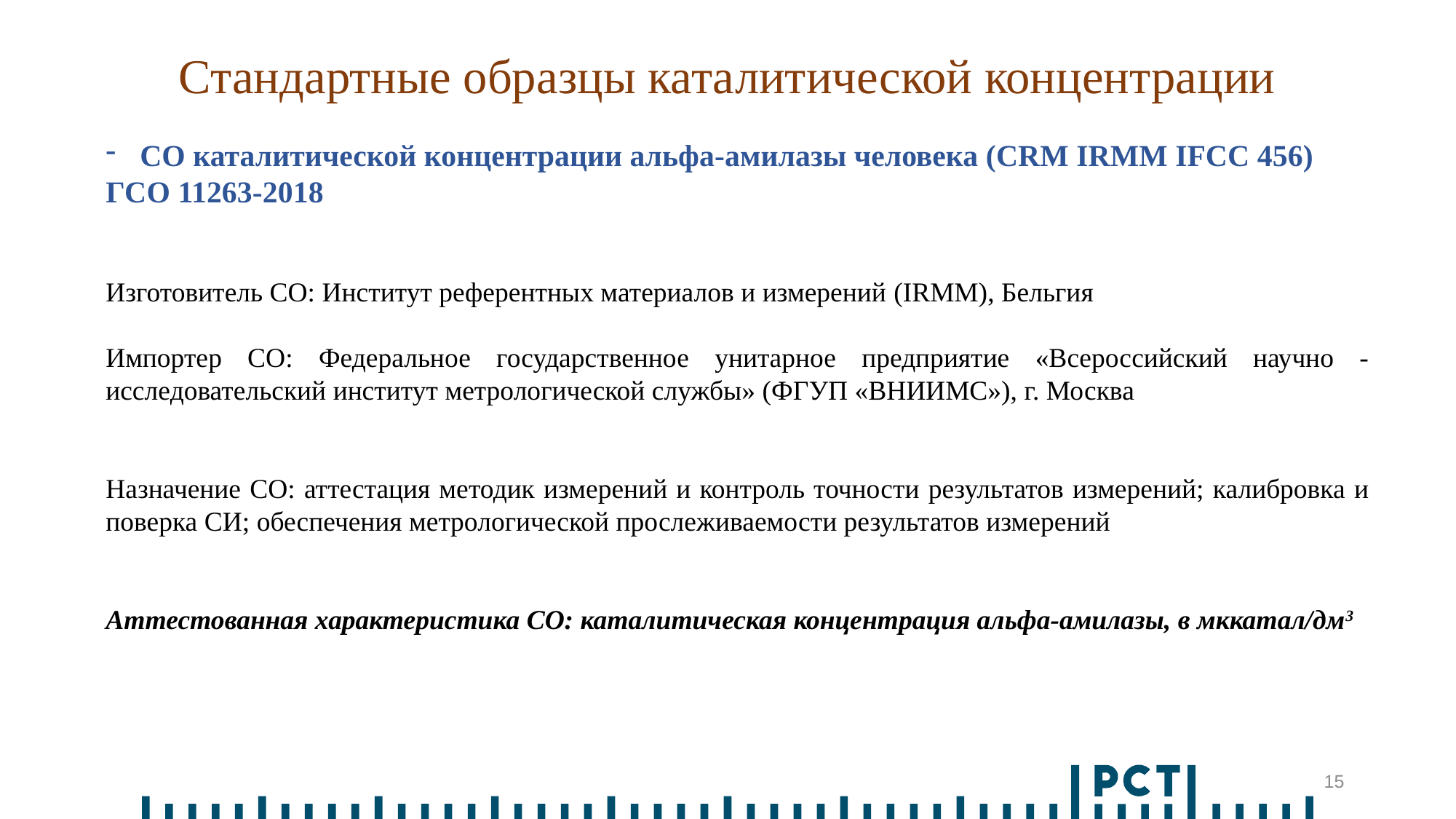

Стандартные образцы каталитической концентрации
СО каталитической концентрации альфа-амилазы человека (CRM IRMM IFCC 456)
ГСО 11263-2018

Изготовитель СО: Институт референтных материалов и измерений (IRMM), Бельгия

Импортер СО: Федеральное государственное унитарное предприятие «Всероссийский научно - исследовательский институт метрологической службы» (ФГУП «ВНИИМС»), г. Москва

Назначение СО: аттестация методик измерений и контроль точности результатов измерений; калибровка и поверка СИ; обеспечения метрологической прослеживаемости результатов измерений

Аттестованная характеристика СО: каталитическая концентрация альфа-амилазы, в мккатал/дм3
15